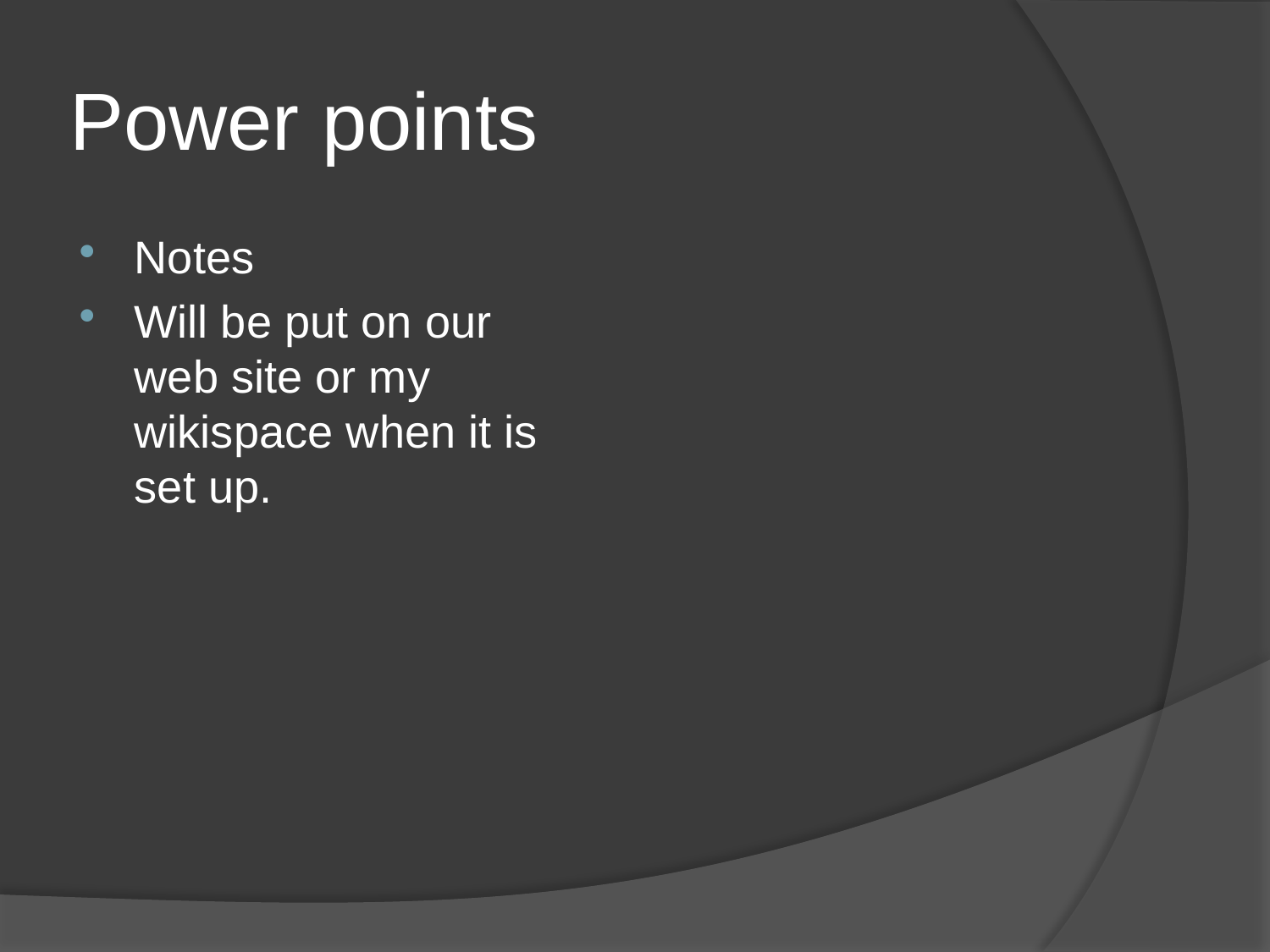

# Power points
Notes
Will be put on our web site or my wikispace when it is set up.